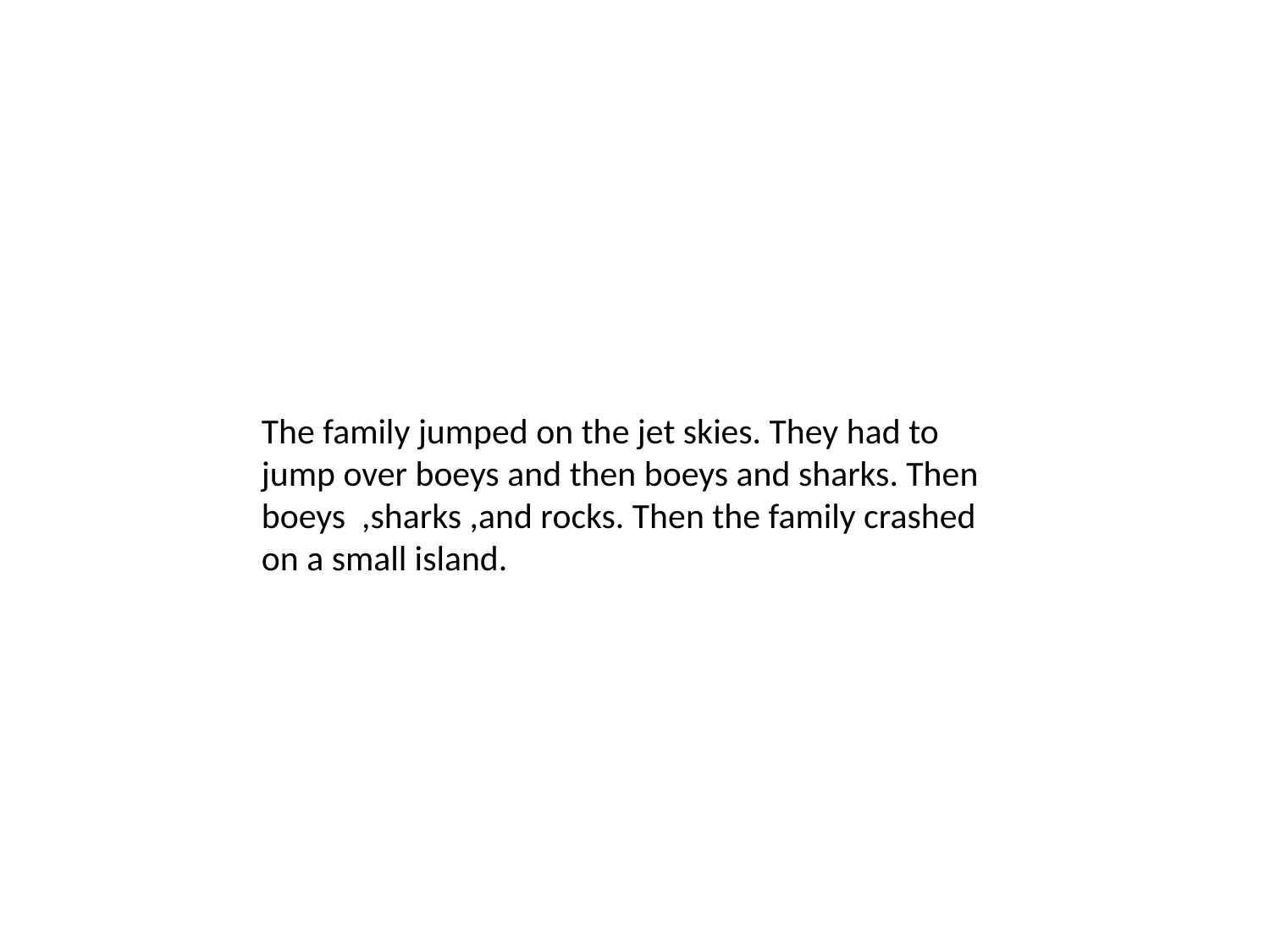

The family jumped on the jet skies. They had to jump over boeys and then boeys and sharks. Then boeys  ,sharks ,and rocks. Then the family crashed on a small island.